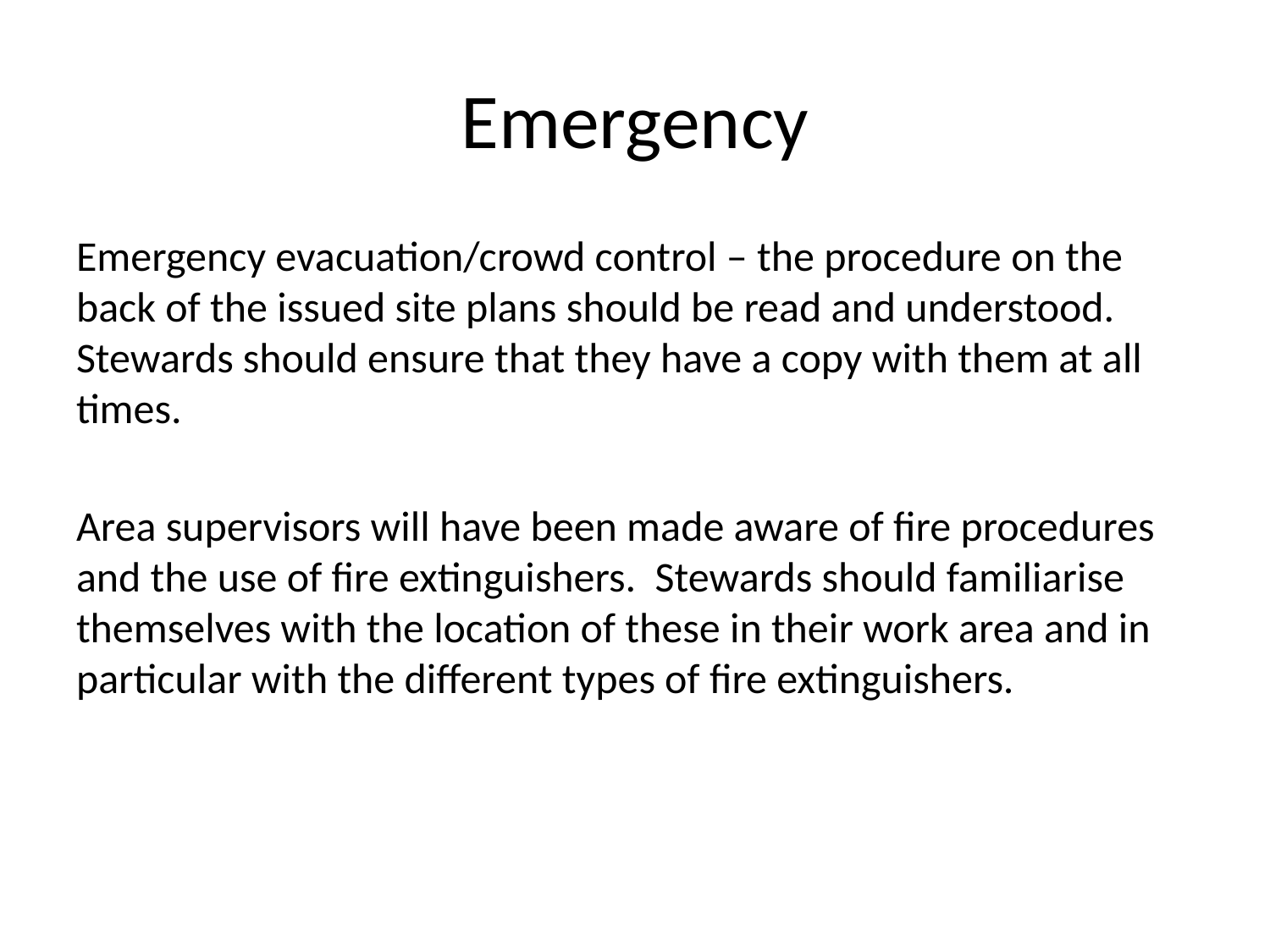

# Emergency
Emergency evacuation/crowd control – the procedure on the back of the issued site plans should be read and understood.  Stewards should ensure that they have a copy with them at all times.

Area supervisors will have been made aware of fire procedures and the use of fire extinguishers.  Stewards should familiarise themselves with the location of these in their work area and in particular with the different types of fire extinguishers.